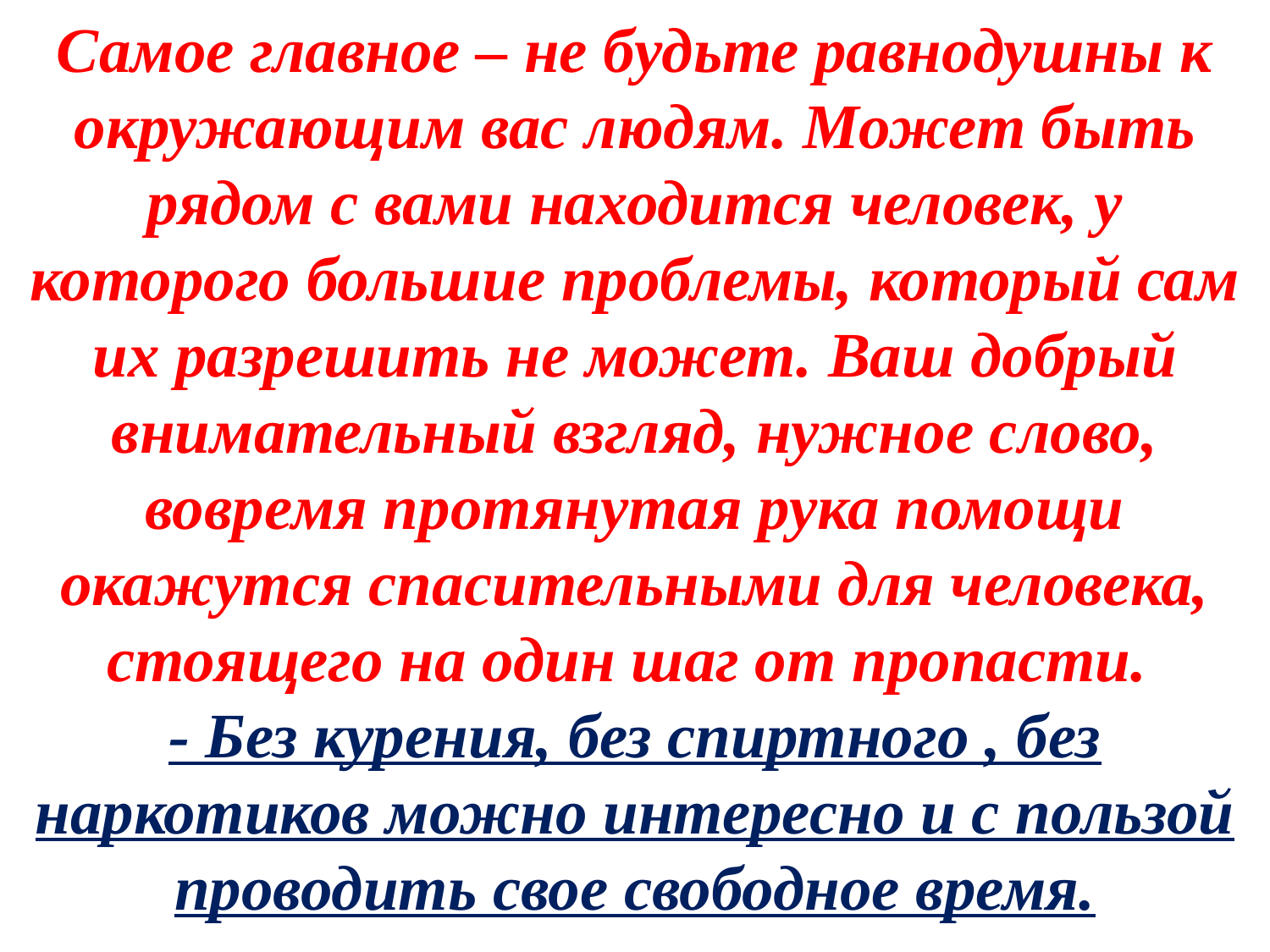

# Самое главное – не будьте равнодушны к окружающим вас людям. Может быть рядом с вами находится человек, у которого большие проблемы, который сам их разрешить не может. Ваш добрый внимательный взгляд, нужное слово, вовремя протянутая рука помощи окажутся спасительными для человека, стоящего на один шаг от пропасти. - Без курения, без спиртного , без наркотиков можно интересно и с пользой проводить свое свободное время.